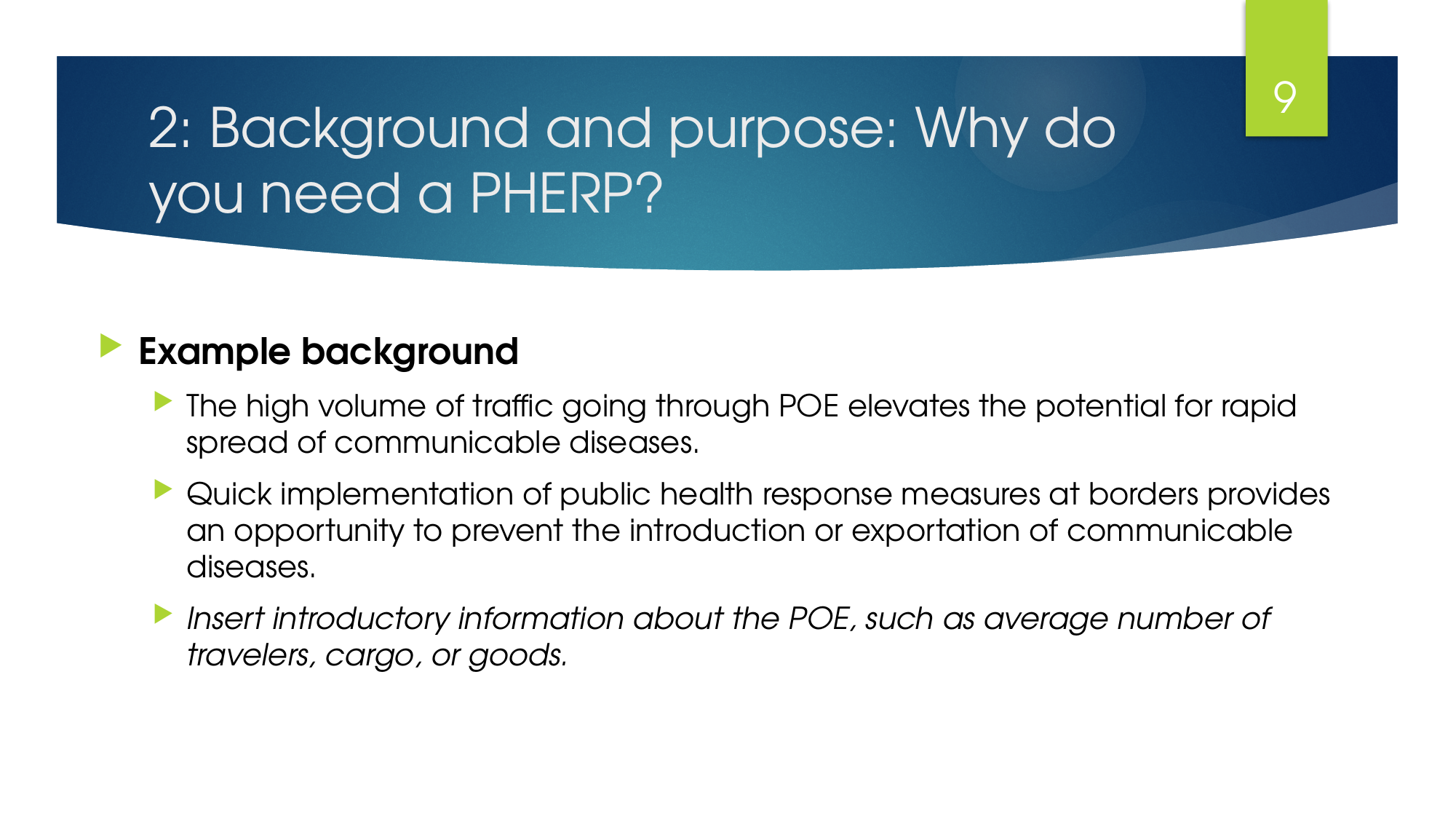

9
# 2: Background and purpose: Why do you need a PHERP?
Example background
The high volume of traffic going through POE elevates the potential for rapid spread of communicable diseases.
Quick implementation of public health response measures at borders provides an opportunity to prevent the introduction or exportation of communicable diseases.
Insert introductory information about the POE, such as average number of travelers, cargo, or goods.